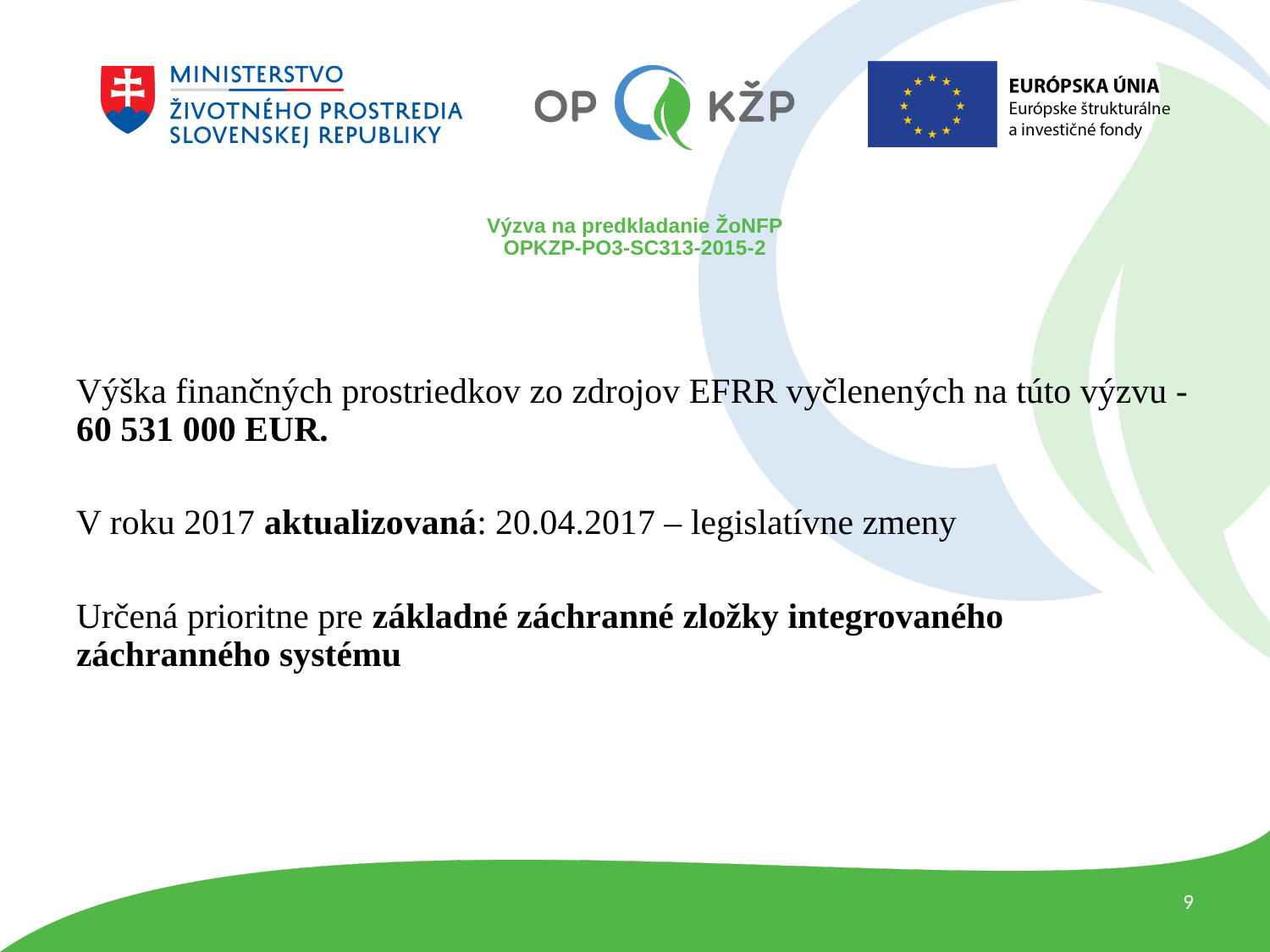

# Výzva na predkladanie ŽoNFP OPKZP-PO3-SC313-2015-2

Výška finančných prostriedkov zo zdrojov EFRR vyčlenených na túto výzvu - 60 531 000 EUR.

V roku 2017 aktualizovaná: 20.04.2017 – legislatívne zmeny

Určená prioritne pre základné záchranné zložky integrovaného záchranného systému

9